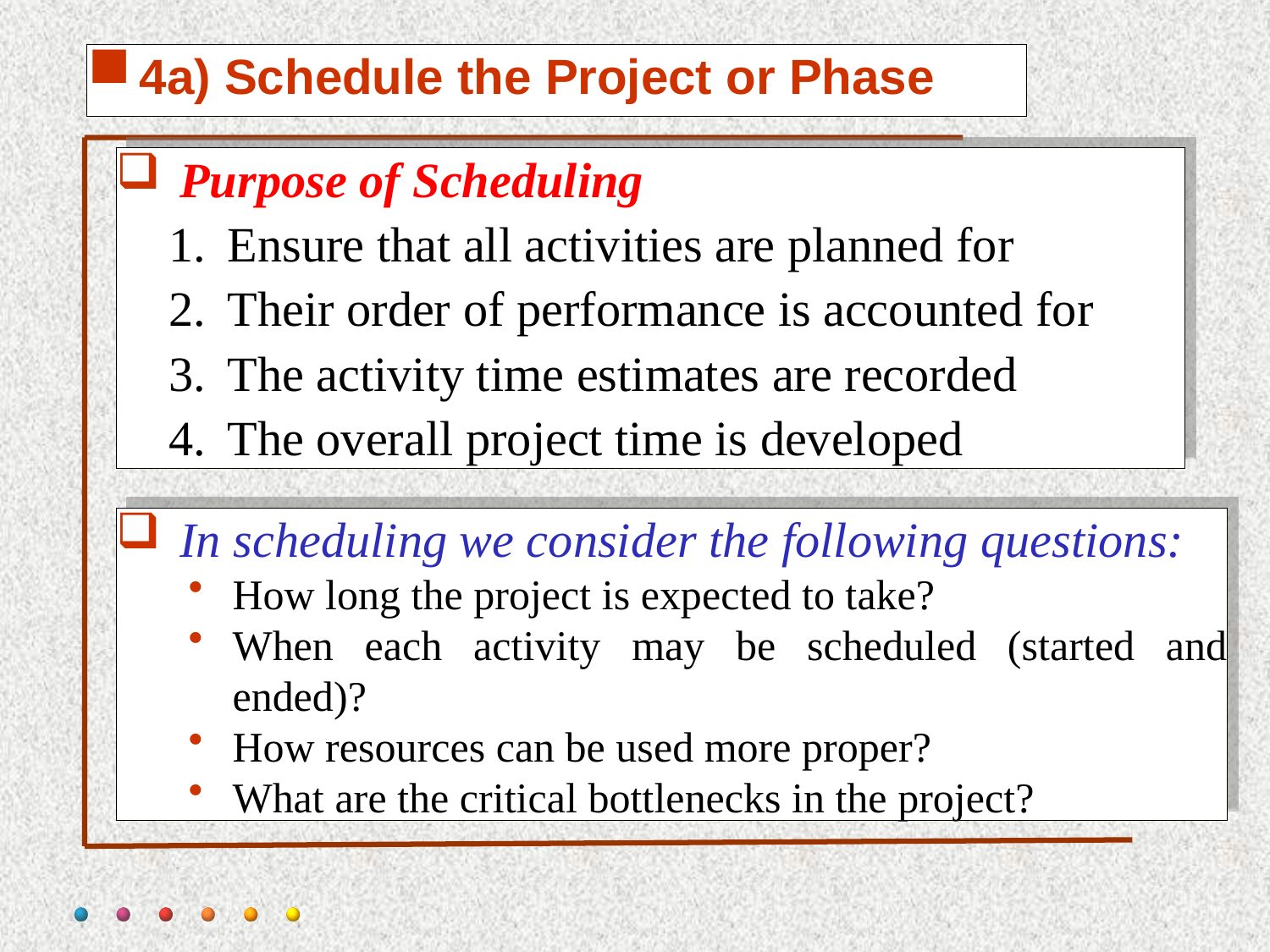

# 4a) Schedule the Project or Phase
Purpose of Scheduling
Ensure that all activities are planned for
Their order of performance is accounted for
The activity time estimates are recorded
The overall project time is developed
In scheduling we consider the following questions:
How long the project is expected to take?
When each activity may be scheduled (started and ended)?
How resources can be used more proper?
What are the critical bottlenecks in the project?